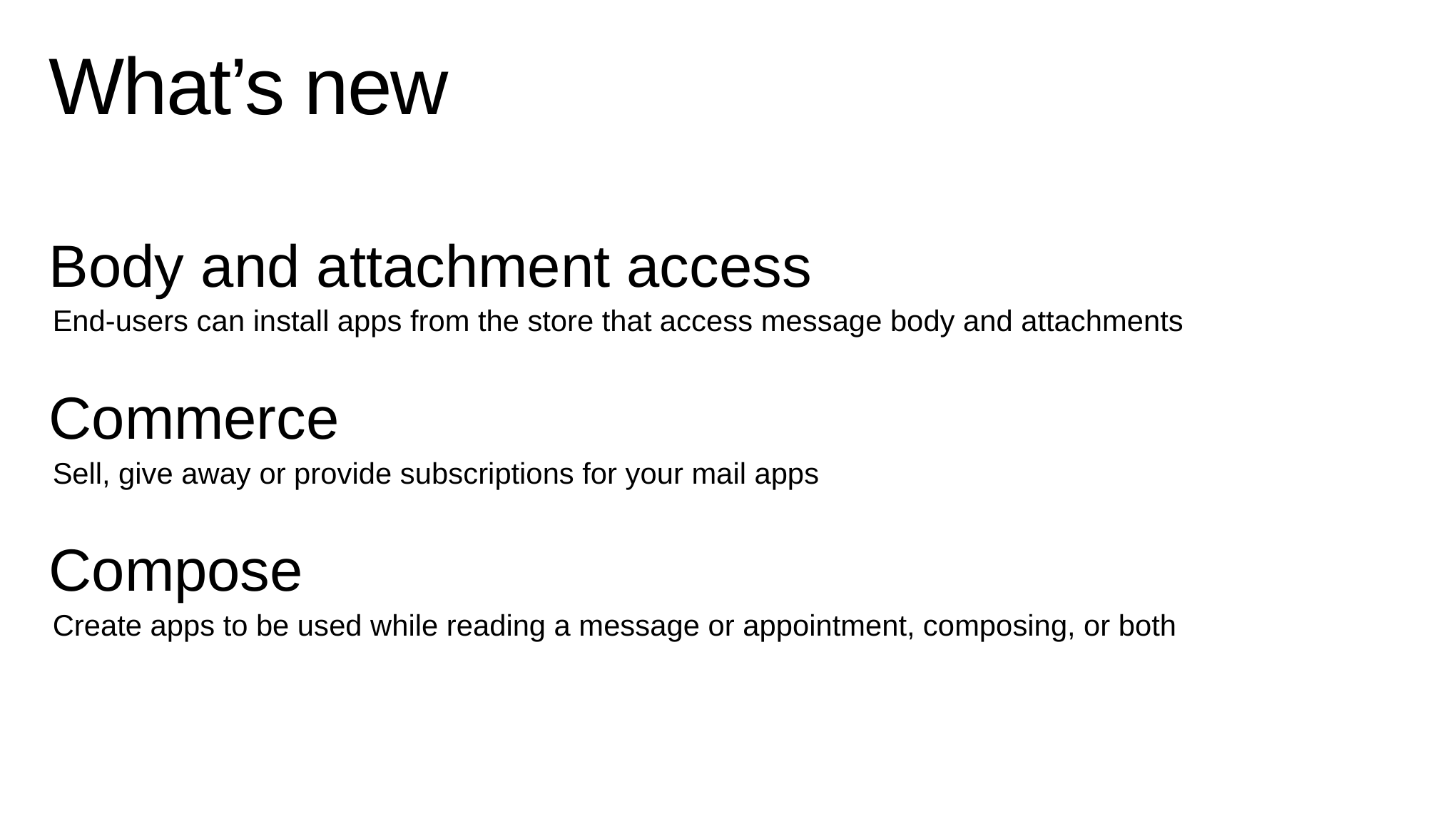

# What’s new

Body and attachment access
End-users can install apps from the store that access message body and attachments

Commerce
Sell, give away or provide subscriptions for your mail apps

Compose
Create apps to be used while reading a message or appointment, composing, or both